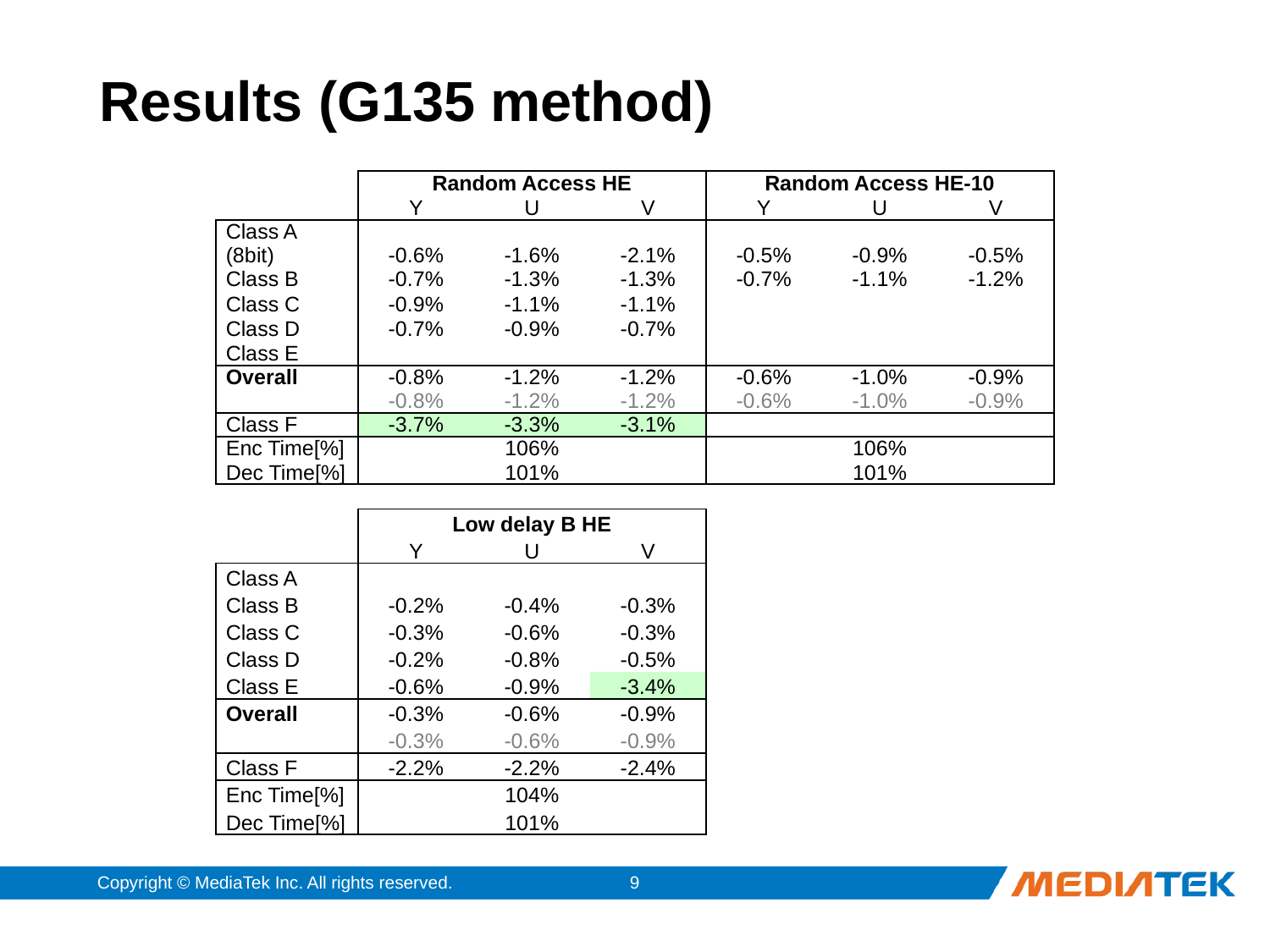

# Results (G135 method)
|  |  |  |  |  |  |  |
| --- | --- | --- | --- | --- | --- | --- |
|  | Random Access HE |  |  | Random Access HE-10 |  |  |
|  | Y | U | V | Y | U | V |
| Class A (8bit) | -0.6% | -1.6% | -2.1% | -0.5% | -0.9% | -0.5% |
| Class B | -0.7% | -1.3% | -1.3% | -0.7% | -1.1% | -1.2% |
| Class C | -0.9% | -1.1% | -1.1% |  |  |  |
| Class D | -0.7% | -0.9% | -0.7% |  |  |  |
| Class E |  |  |  |  |  |  |
| Overall | -0.8% | -1.2% | -1.2% | -0.6% | -1.0% | -0.9% |
|  | -0.8% | -1.2% | -1.2% | -0.6% | -1.0% | -0.9% |
| Class F | -3.7% | -3.3% | -3.1% |  |  |  |
| Enc Time[%] | 106% |  |  | 106% |  |  |
| Dec Time[%] | 101% |  |  | 101% |  |  |
|  |  |  |  |  |  |  |
|  | Low delay B HE |  |  |  |  |  |
|  | Y | U | V |  |  |  |
| Class A |  |  |  |  |  |  |
| Class B | -0.2% | -0.4% | -0.3% |  |  |  |
| Class C | -0.3% | -0.6% | -0.3% |  |  |  |
| Class D | -0.2% | -0.8% | -0.5% |  |  |  |
| Class E | -0.6% | -0.9% | -3.4% |  |  |  |
| Overall | -0.3% | -0.6% | -0.9% |  |  |  |
|  | -0.3% | -0.6% | -0.9% |  |  |  |
| Class F | -2.2% | -2.2% | -2.4% |  |  |  |
| Enc Time[%] | 104% |  |  |  |  |  |
| Dec Time[%] | 101% |  |  |  |  |  |
Copyright © MediaTek Inc. All rights reserved.
9